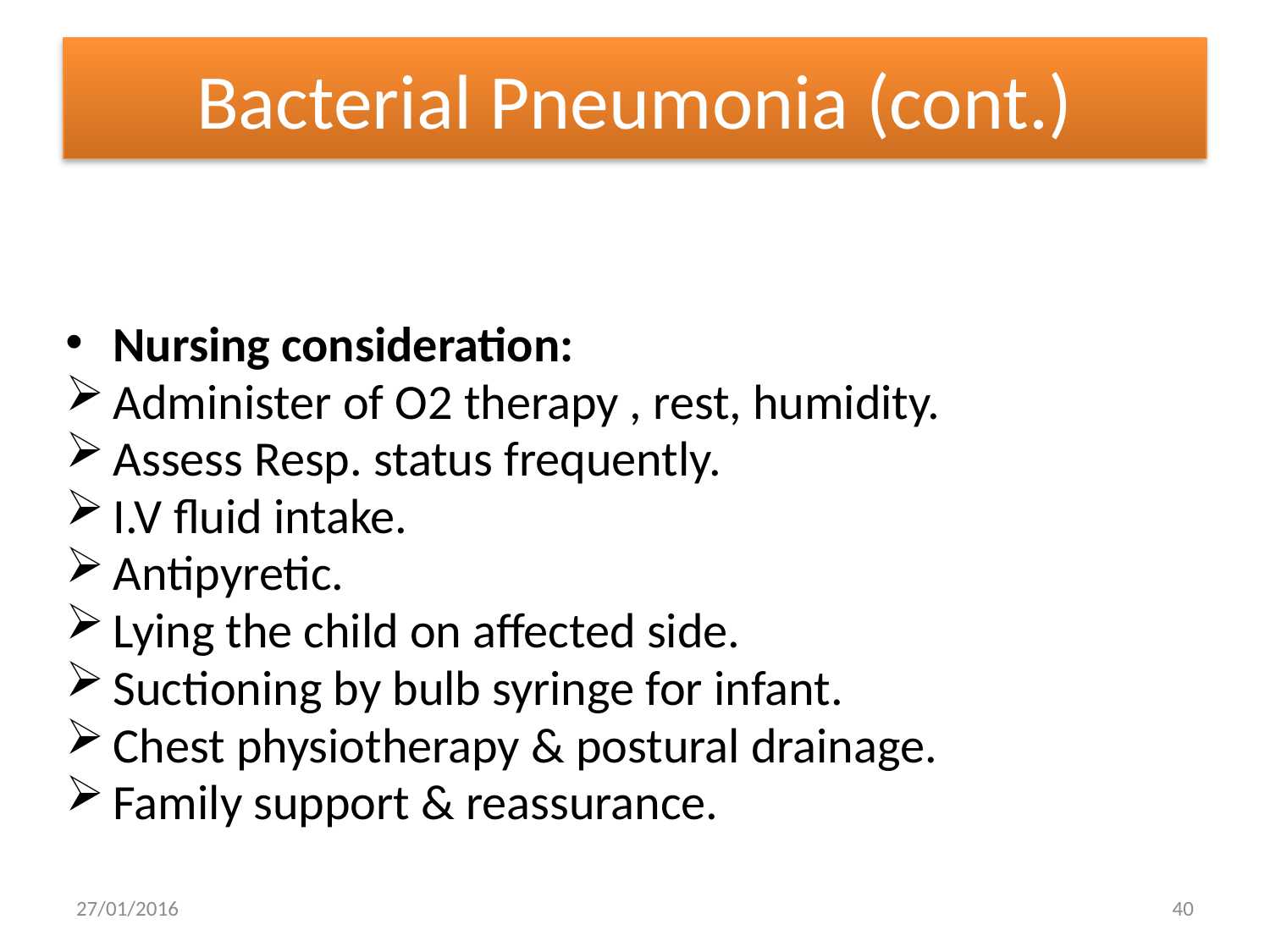

# Bacterial Pneumonia (cont.)
Nursing consideration:
Administer of O2 therapy , rest, humidity.
Assess Resp. status frequently.
I.V fluid intake.
Antipyretic.
Lying the child on affected side.
Suctioning by bulb syringe for infant.
Chest physiotherapy & postural drainage.
Family support & reassurance.

27/01/2016
40